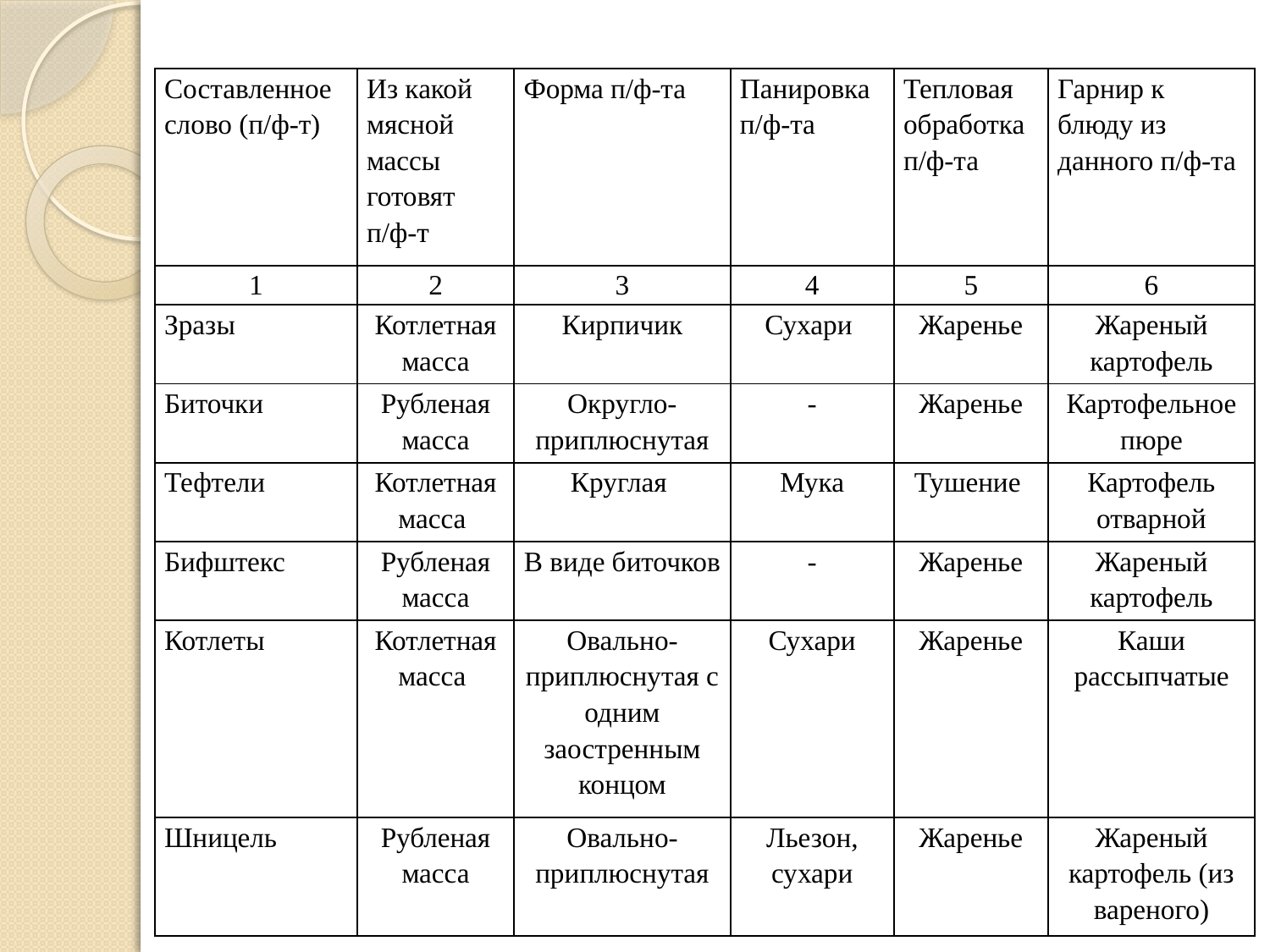

| Составленное слово (п/ф-т) | Из какой мясной массы готовят п/ф-т | Форма п/ф-та | Панировка п/ф-та | Тепловая обработка п/ф-та | Гарнир к блюду из данного п/ф-та |
| --- | --- | --- | --- | --- | --- |
| 1 | 2 | 3 | 4 | 5 | 6 |
| Зразы | Котлетная масса | Кирпичик | Сухари | Жаренье | Жареный картофель |
| Биточки | Рубленая масса | Округло-приплюснутая | - | Жаренье | Картофельное пюре |
| Тефтели | Котлетная масса | Круглая | Мука | Тушение | Картофель отварной |
| Бифштекс | Рубленая масса | В виде биточков | - | Жаренье | Жареный картофель |
| Котлеты | Котлетная масса | Овально-приплюснутая с одним заостренным концом | Сухари | Жаренье | Каши рассыпчатые |
| Шницель | Рубленая масса | Овально-приплюснутая | Льезон, сухари | Жаренье | Жареный картофель (из вареного) |